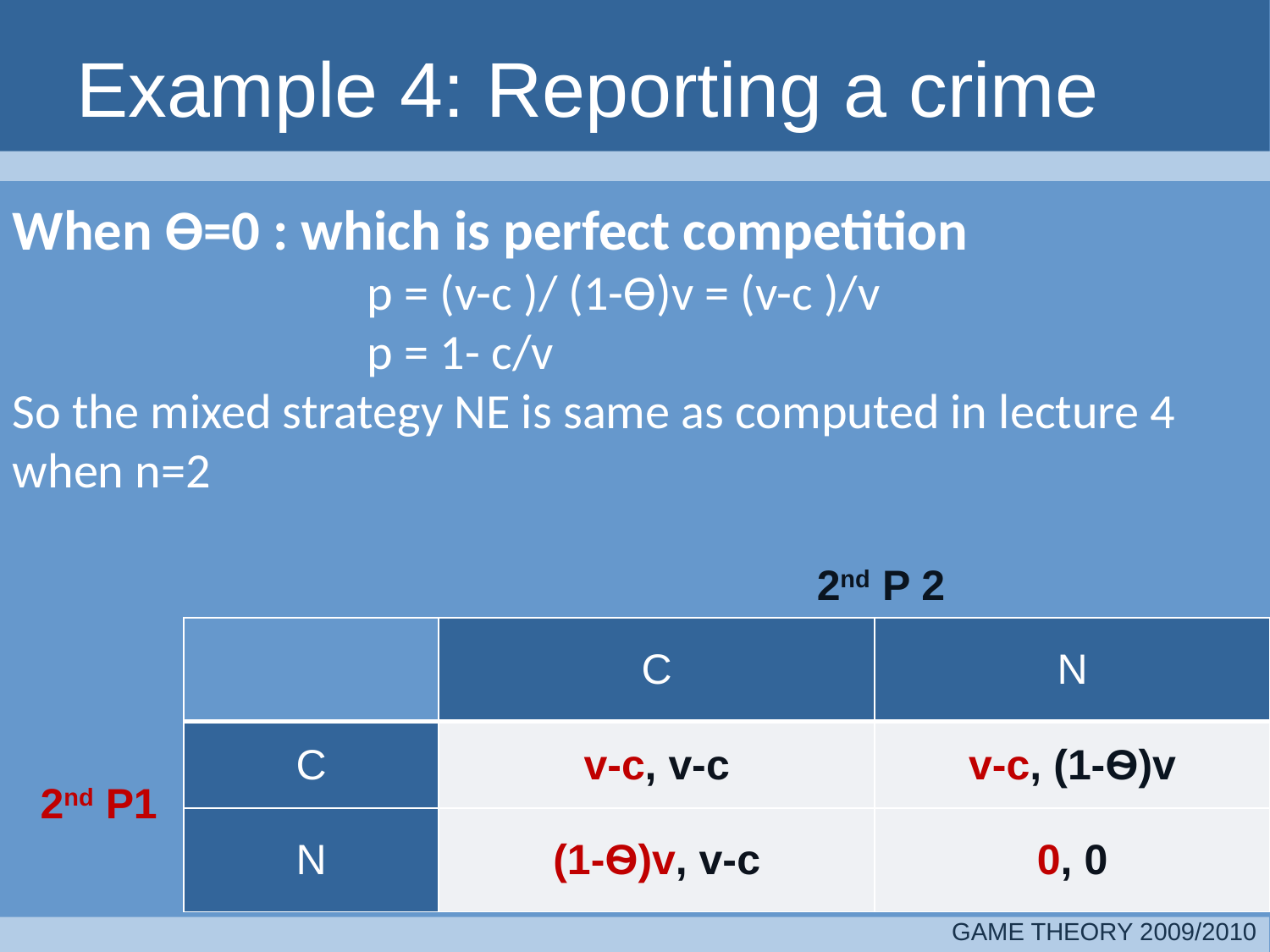

# Example 4: Reporting a crime
When Ѳ=0 : which is perfect competition
		         p = (v-c )/ (1-Ѳ)v = (v-c )/v
 		         p = 1- c/v
So the mixed strategy NE is same as computed in lecture 4 when n=2

2nd P 2
|  | C | N |
| --- | --- | --- |
| C | v-c, v-c | v-c, (1-Ѳ)v |
| N | (1-Ѳ)v, v-c | 0, 0 |
2nd P1
GAME THEORY 2009/2010